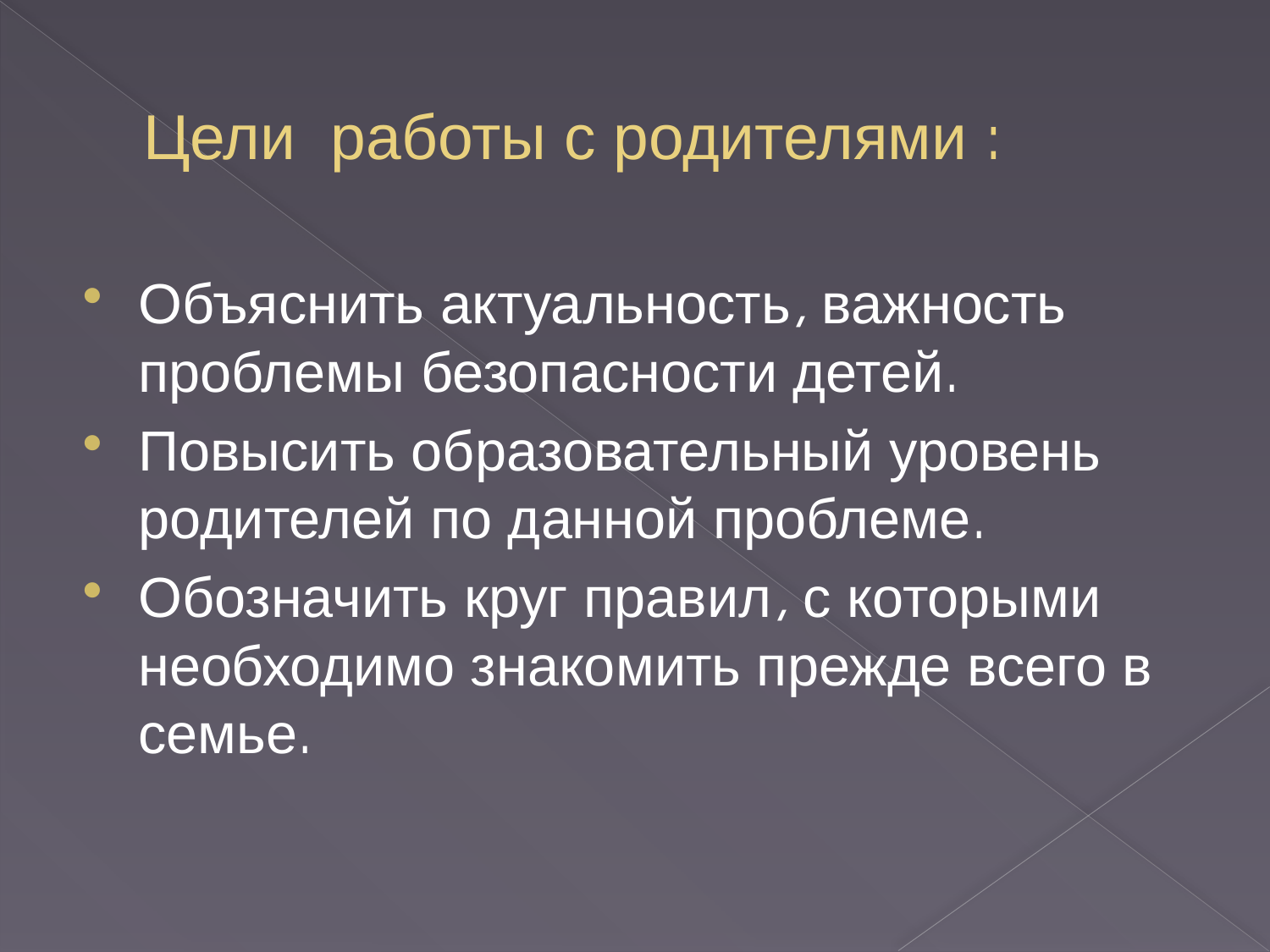

# Цели  работы с родителями :
Объяснить актуальность, важность проблемы безопасности детей.
Повысить образовательный уровень родителей по данной проблеме.
Обозначить круг правил, с которыми необходимо знакомить прежде всего в семье.